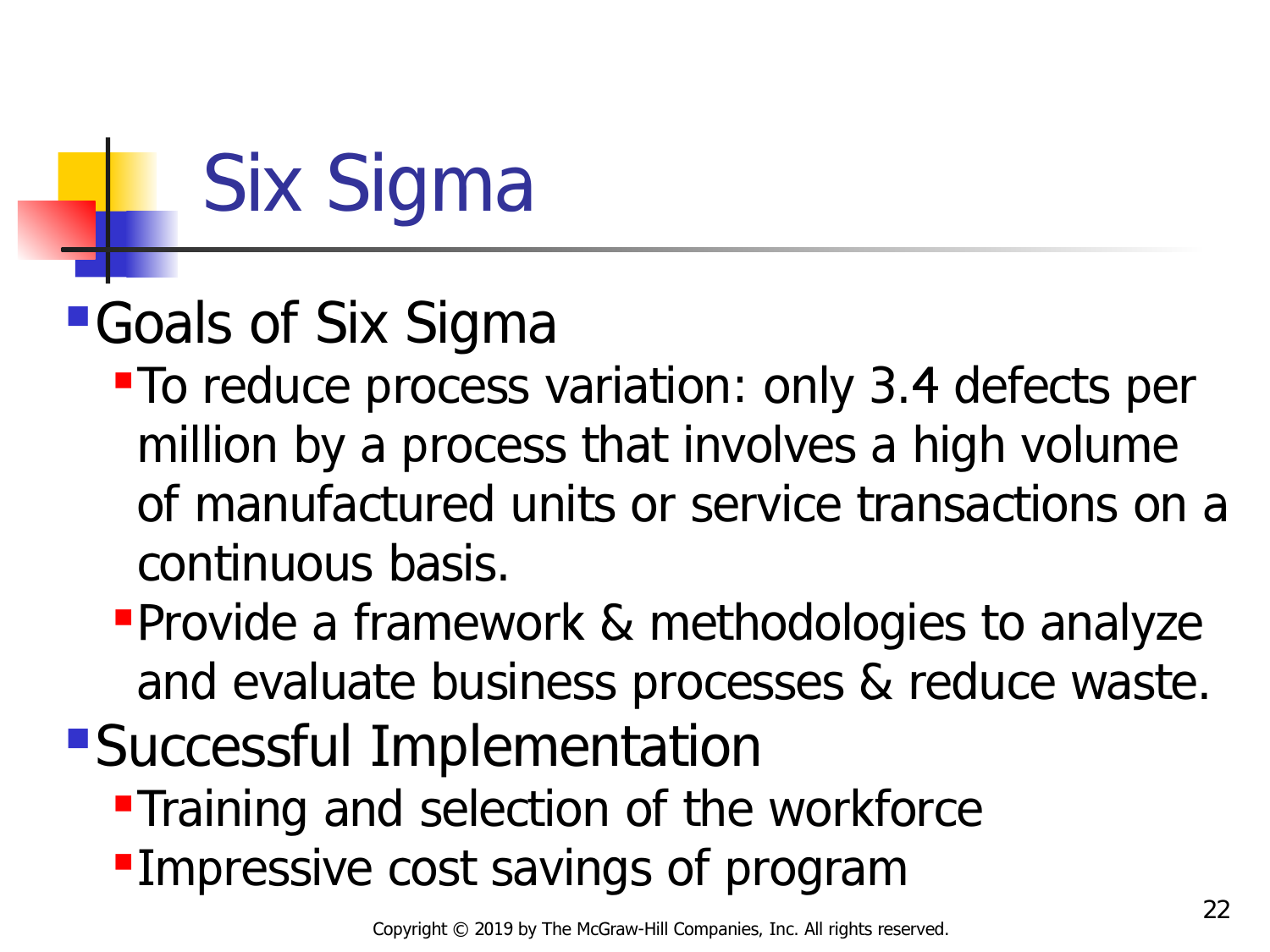

# Six Sigma
Goals of Six Sigma
To reduce process variation: only 3.4 defects per million by a process that involves a high volume of manufactured units or service transactions on a continuous basis.
Provide a framework & methodologies to analyze and evaluate business processes & reduce waste.
Successful Implementation
Training and selection of the workforce
Impressive cost savings of program
22
Copyright © 2019 by The McGraw-Hill Companies, Inc. All rights reserved.